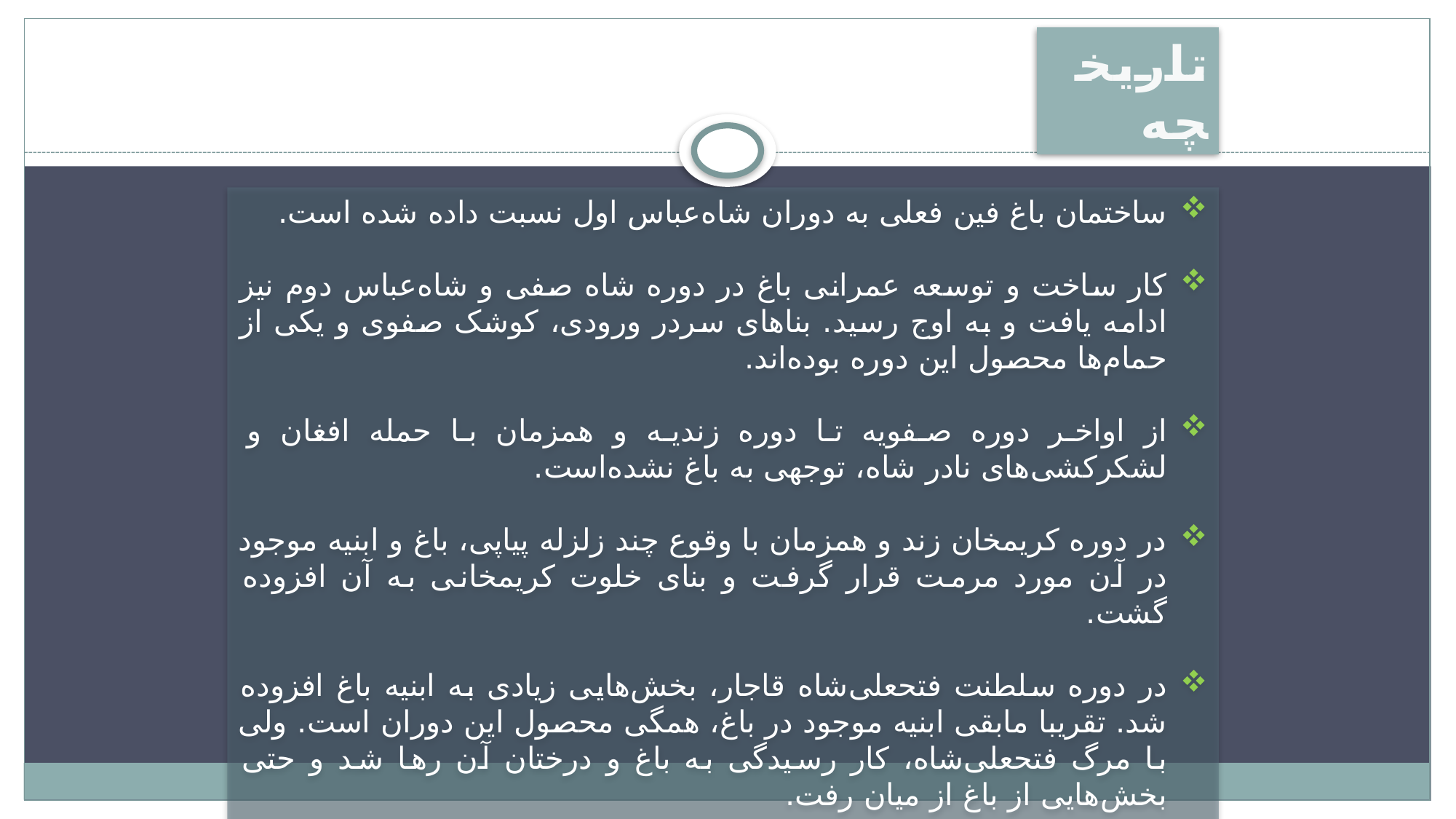

تاریخچه
ساختمان باغ فین فعلی به دوران شاه‌عباس اول نسبت داده شده است.

کار ساخت و توسعه عمرانی باغ در دوره شاه صفی و شاه‌عباس دوم نیز ادامه یافت و به اوج رسید. بناهای سردر ورودی، کوشک صفوی و یکی از حمام‌ها محصول این دوره بوده‌اند.

از اواخر دوره صفویه تا دوره زندیه و همزمان با حمله افغان و لشکرکشی‌های نادر شاه، توجهی به باغ نشده‌است.

در دوره کریمخان زند و همزمان با وقوع چند زلزله پیاپی، باغ و ابنیه موجود در آن مورد مرمت قرار گرفت و بنای خلوت کریمخانی به آن افزوده گشت.

در دوره سلطنت فتحعلی‌شاه قاجار، بخش‌هایی زیادی به ابنیه باغ افزوده شد. تقریبا مابقی ابنیه موجود در باغ، همگی محصول این دوران است. ولی با مرگ فتحعلی‌شاه، کار رسیدگی به باغ و درختان آن رها شد و حتی بخش‌هایی از باغ از میان رفت.

در دوره پهلوی بنای موزه ملی کاشان بر خرابه‌های خلوت نظام‌الدوله و همچنین بنایی در حدفاصل کتابخانه و حمامها ساخته شد و سایر ابنیه نیز مورد مرمت قرار گرفت.